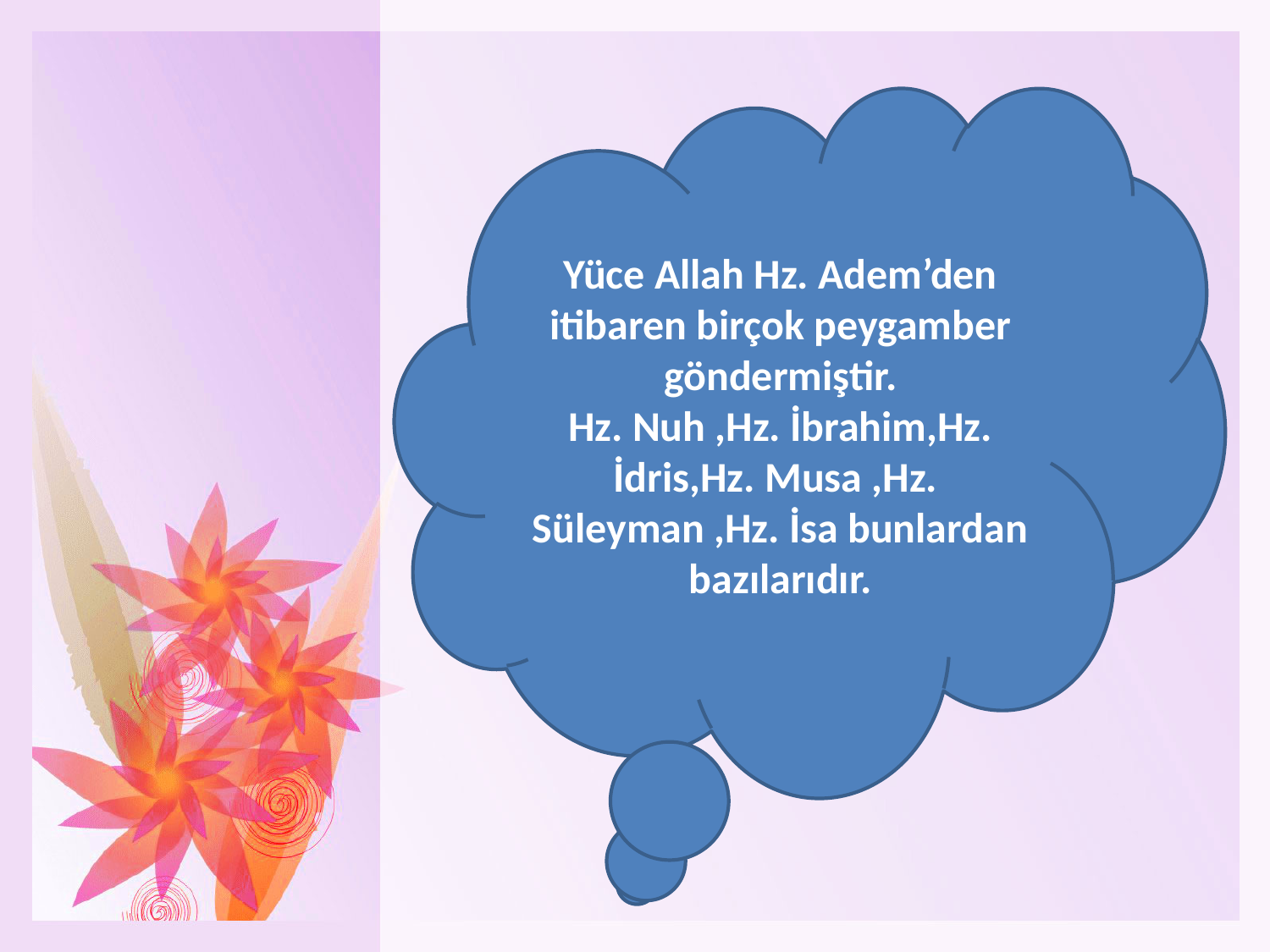

Yüce Allah Hz. Adem’den itibaren birçok peygamber göndermiştir.
Hz. Nuh ,Hz. İbrahim,Hz. İdris,Hz. Musa ,Hz.
Süleyman ,Hz. İsa bunlardan bazılarıdır.